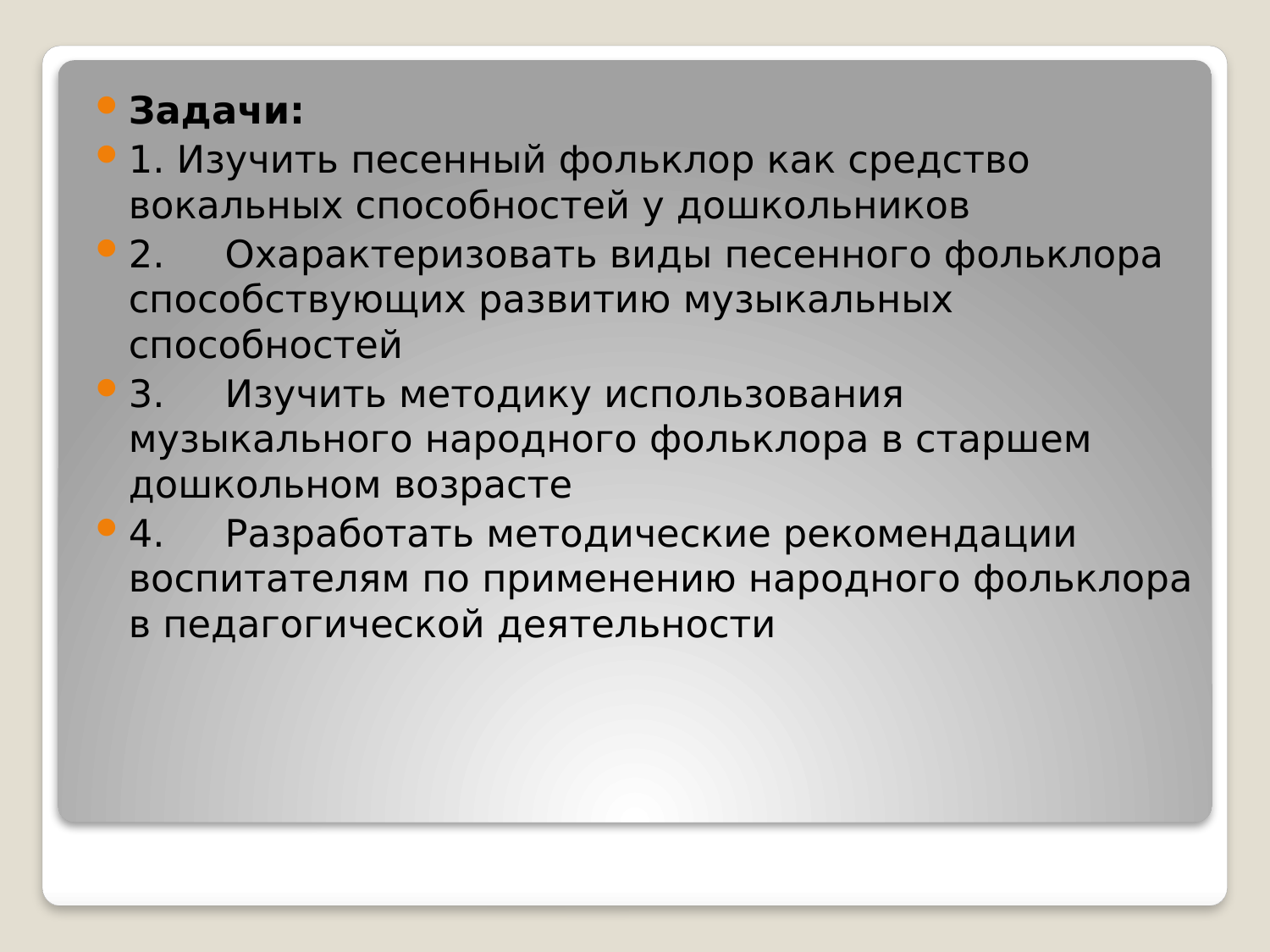

Задачи:
1. Изучить песенный фольклор как средство вокальных способностей у дошкольников
2.     Охарактеризовать виды песенного фольклора способствующих развитию музыкальных  способностей
3.     Изучить методику использования музыкального народного фольклора в старшем дошкольном возрасте
4.     Разработать методические рекомендации воспитателям по применению народного фольклора в педагогической деятельности